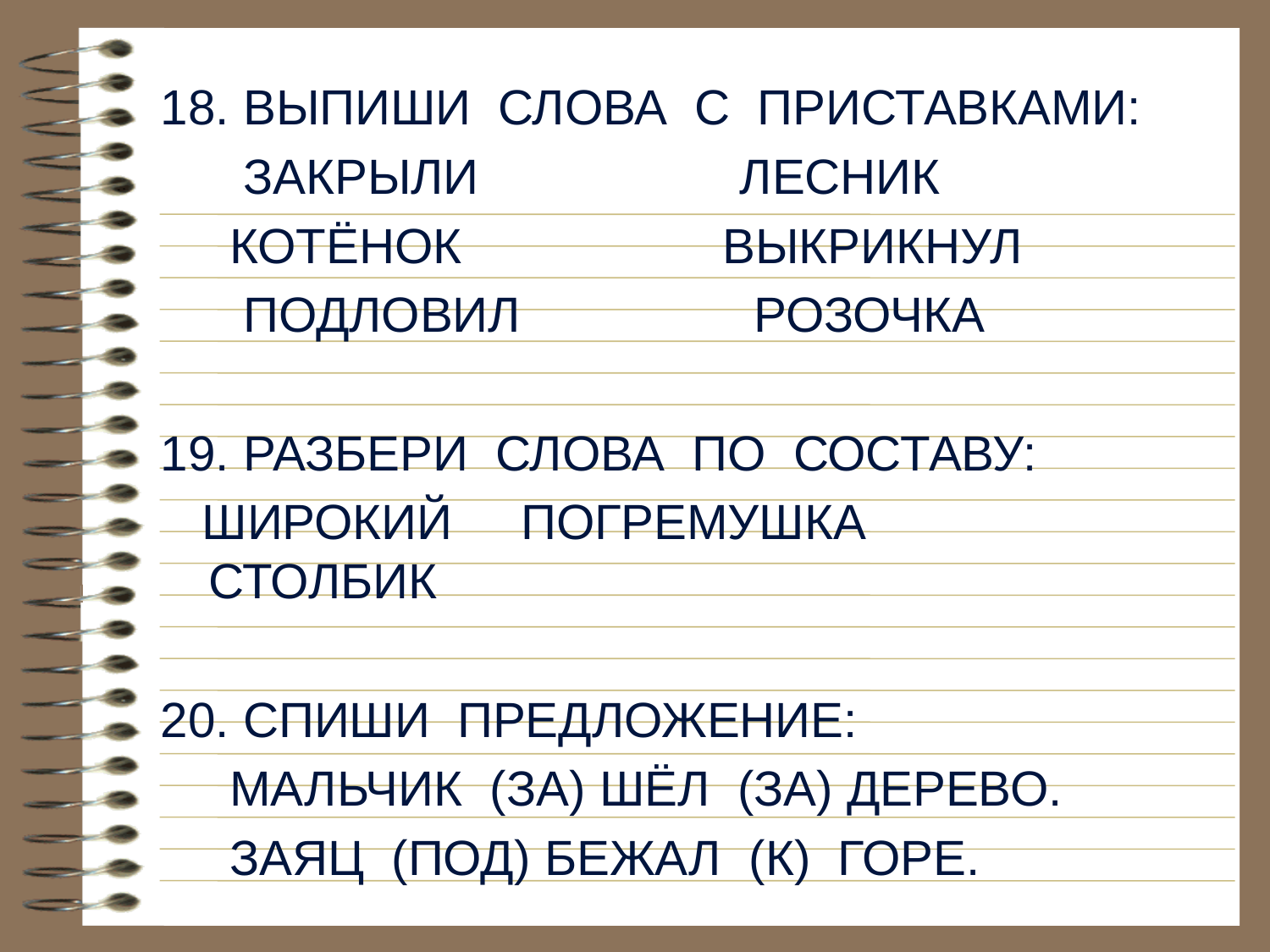

18. ВЫПИШИ  СЛОВА  С  ПРИСТАВКАМИ:
      ЗАКРЫЛИ                   ЛЕСНИК
     КОТЁНОК                   ВЫКРИКНУЛ
      ПОДЛОВИЛ                 РОЗОЧКА

19. РАЗБЕРИ  СЛОВА  ПО  СОСТАВУ:
   ШИРОКИЙ     ПОГРЕМУШКА           СТОЛБИК

20. СПИШИ  ПРЕДЛОЖЕНИЕ:
     МАЛЬЧИК  (ЗА) ШЁЛ  (ЗА) ДЕРЕВО.
     ЗАЯЦ  (ПОД) БЕЖАЛ  (К)  ГОРЕ.